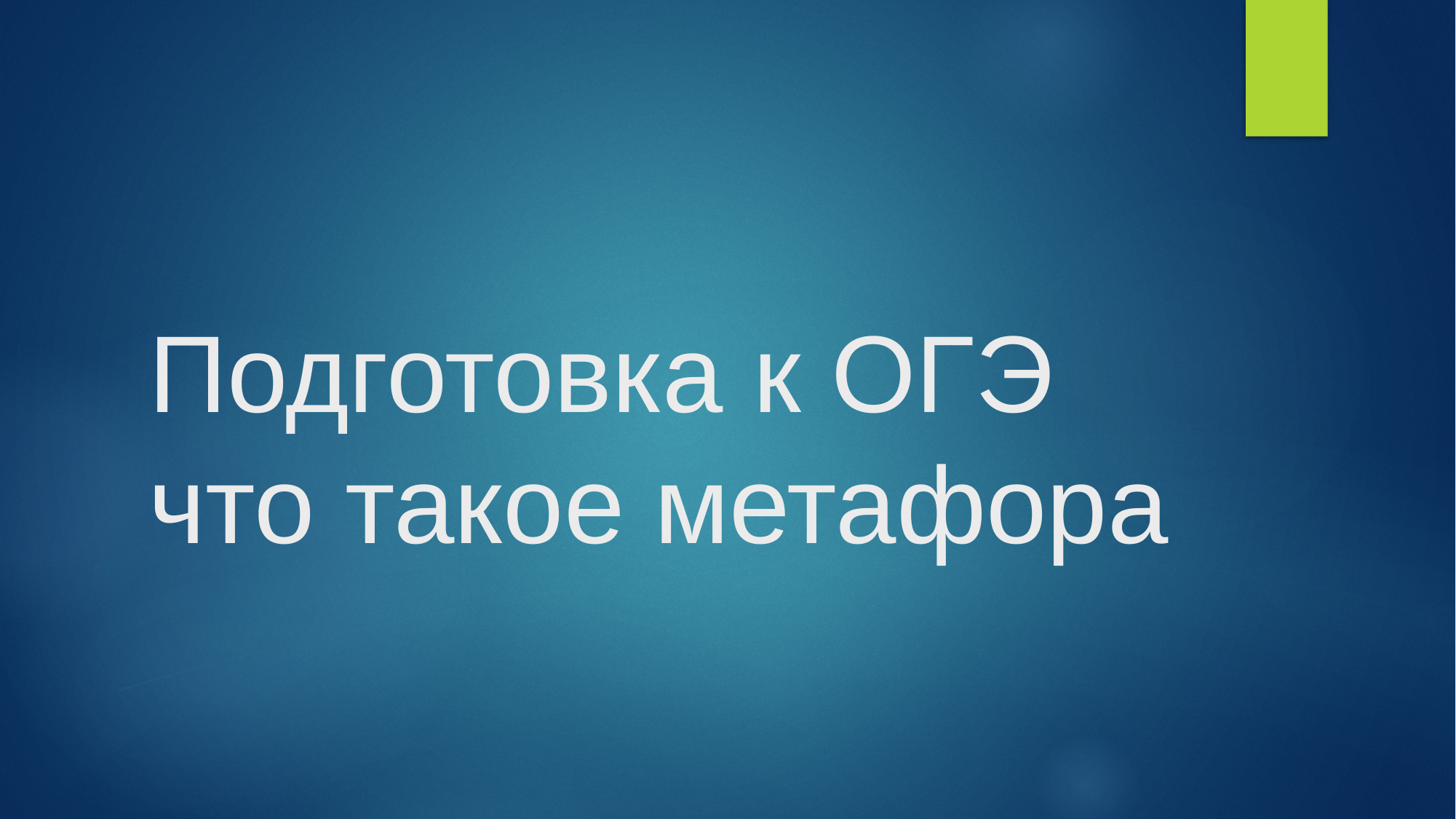

# Подготовка к ОГЭ что такое метафора